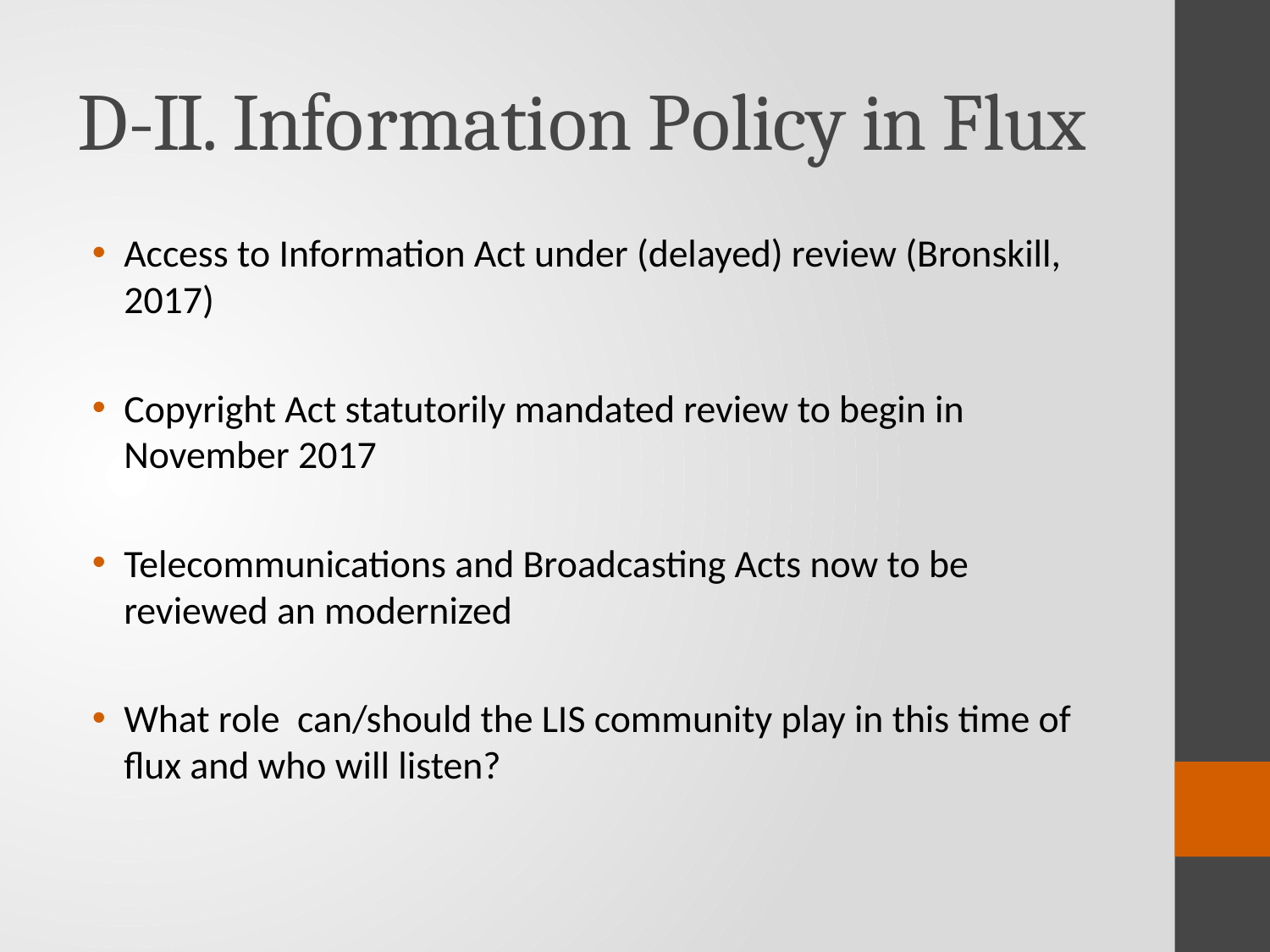

# D-II. Information Policy in Flux
Access to Information Act under (delayed) review (Bronskill, 2017)

Copyright Act statutorily mandated review to begin in November 2017

Telecommunications and Broadcasting Acts now to be reviewed an modernized

What role  can/should the LIS community play in this time of flux and who will listen?